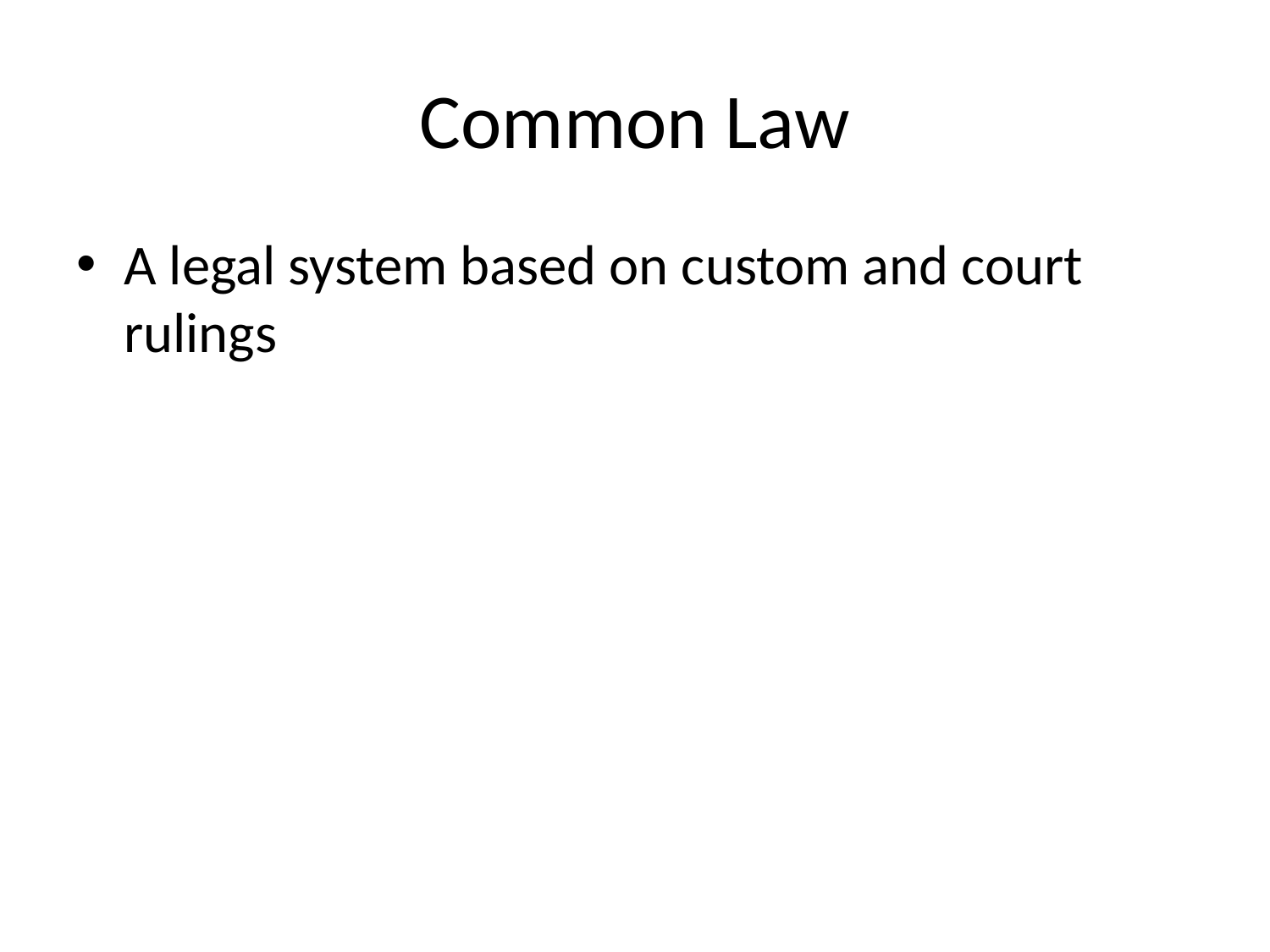

# Common Law
A legal system based on custom and court rulings